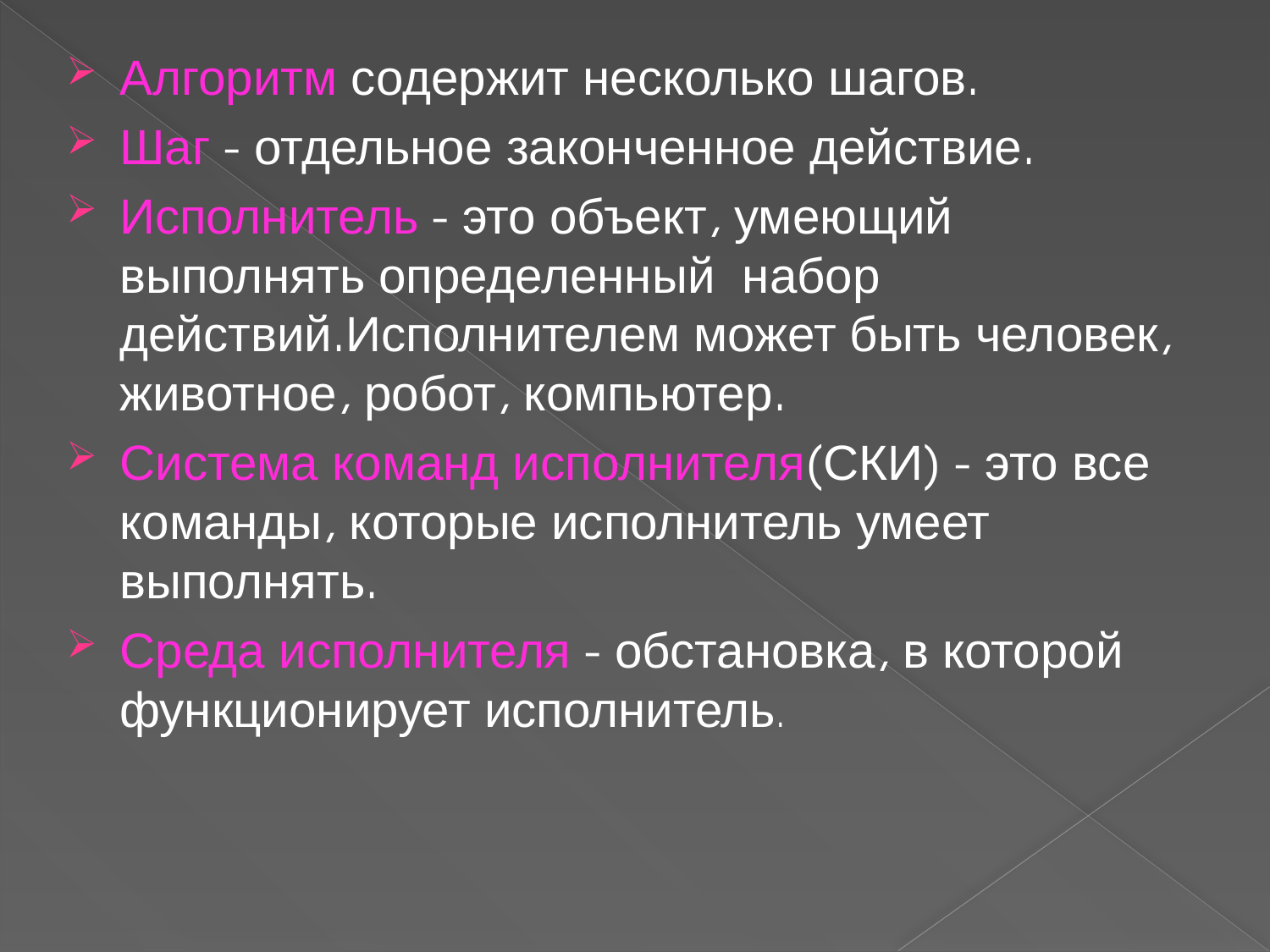

#
Алгоритм содержит несколько шагов.
Шаг - отдельное законченное действие.
Исполнитель - это объект, умеющий выполнять определенный  набор действий.Исполнителем может быть человек, животное, робот, компьютер.
Система команд исполнителя(СКИ) - это все команды, которые исполнитель умеет выполнять.
Среда исполнителя - обстановка, в которой функционирует исполнитель.